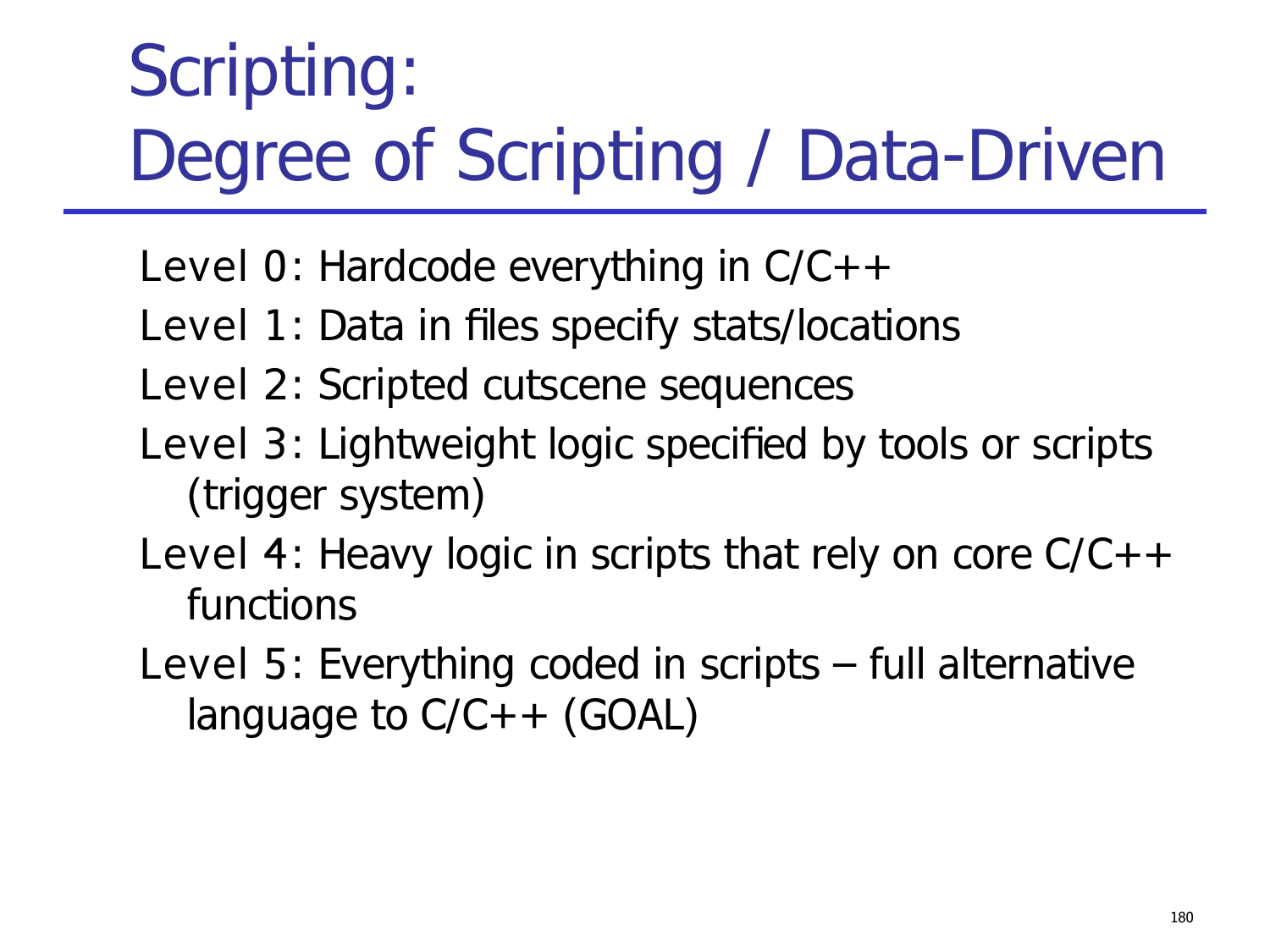

# Scripting: Degree of Scripting / Data-Driven
Level 0: Hardcode everything in C/C++
Level 1: Data in files specify stats/locations
Level 2: Scripted cutscene sequences
Level 3: Lightweight logic specified by tools or scripts (trigger system)
Level 4: Heavy logic in scripts that rely on core C/C++ functions
Level 5: Everything coded in scripts – full alternative language to C/C++ (GOAL)
180